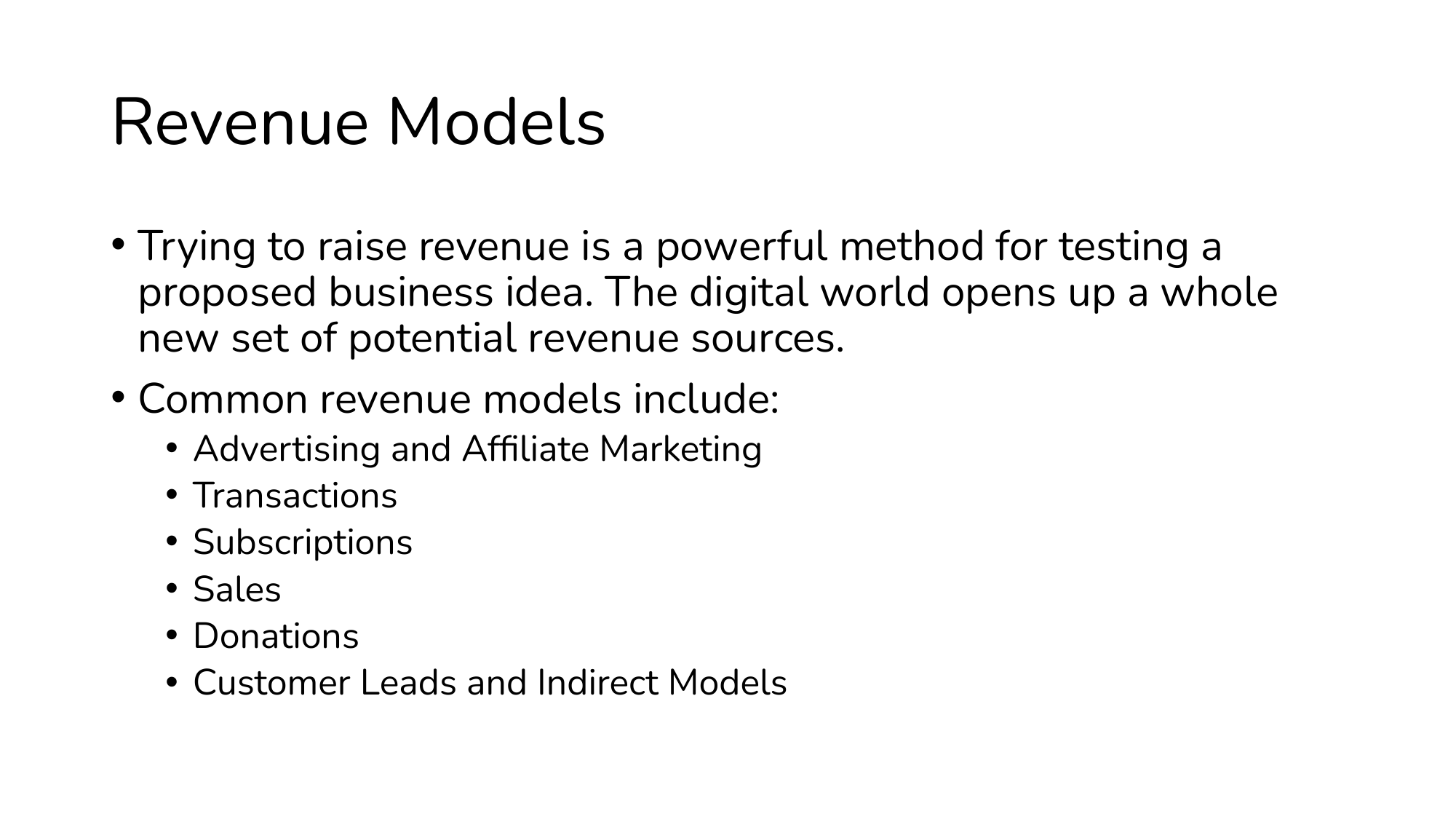

# Revenue Models
Trying to raise revenue is a powerful method for testing a proposed business idea. The digital world opens up a whole new set of potential revenue sources.
Common revenue models include:
Advertising and Affiliate Marketing
Transactions
Subscriptions
Sales
Donations
Customer Leads and Indirect Models